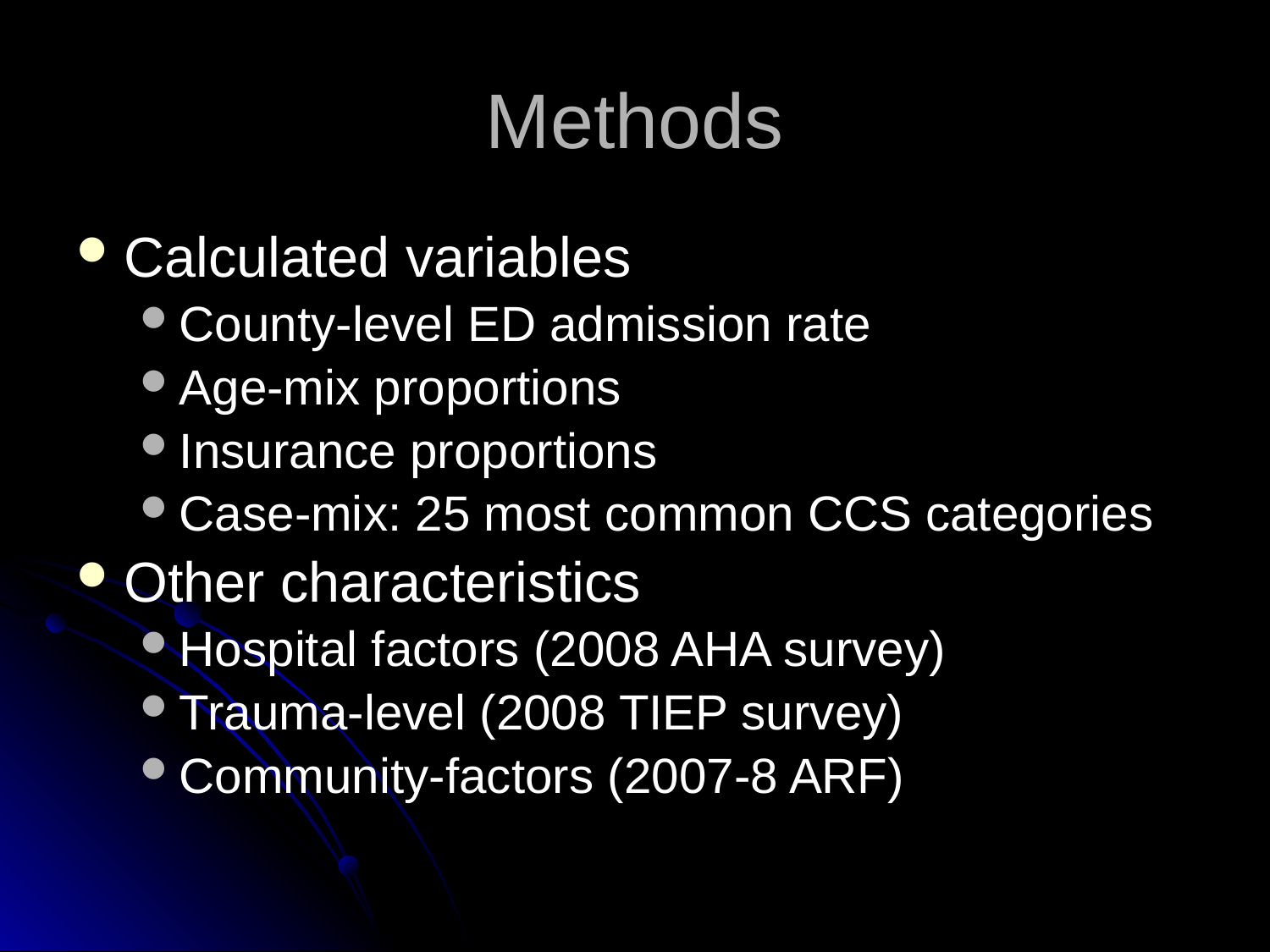

# Methods
Calculated variables
County-level ED admission rate
Age-mix proportions
Insurance proportions
Case-mix: 25 most common CCS categories
Other characteristics
Hospital factors (2008 AHA survey)
Trauma-level (2008 TIEP survey)
Community-factors (2007-8 ARF)